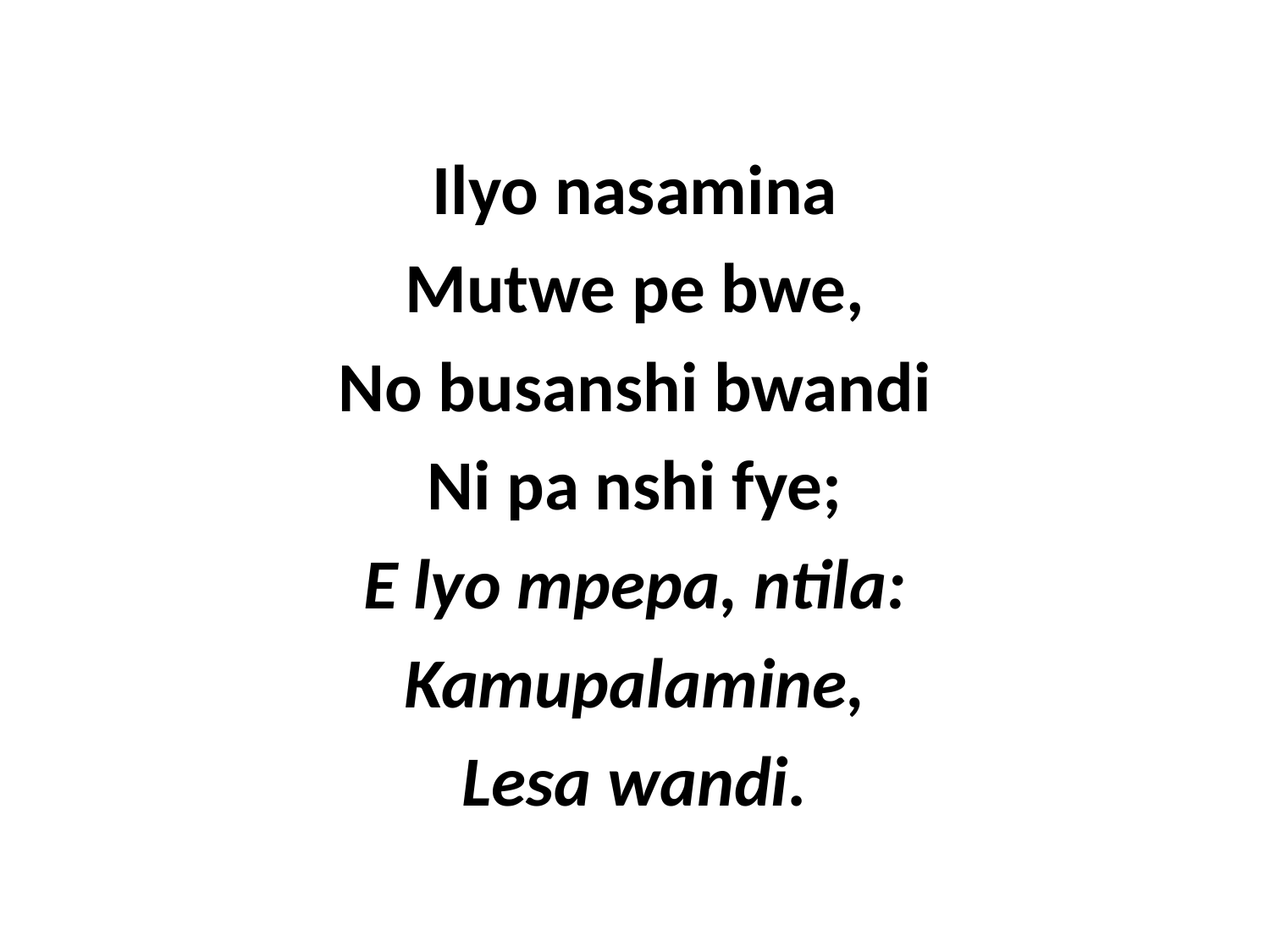

Ilyo nasamina
Mutwe pe bwe,
No busanshi bwandi
Ni pa nshi fye;
E lyo mpepa, ntila:
Kamupalamine,
Lesa wandi.